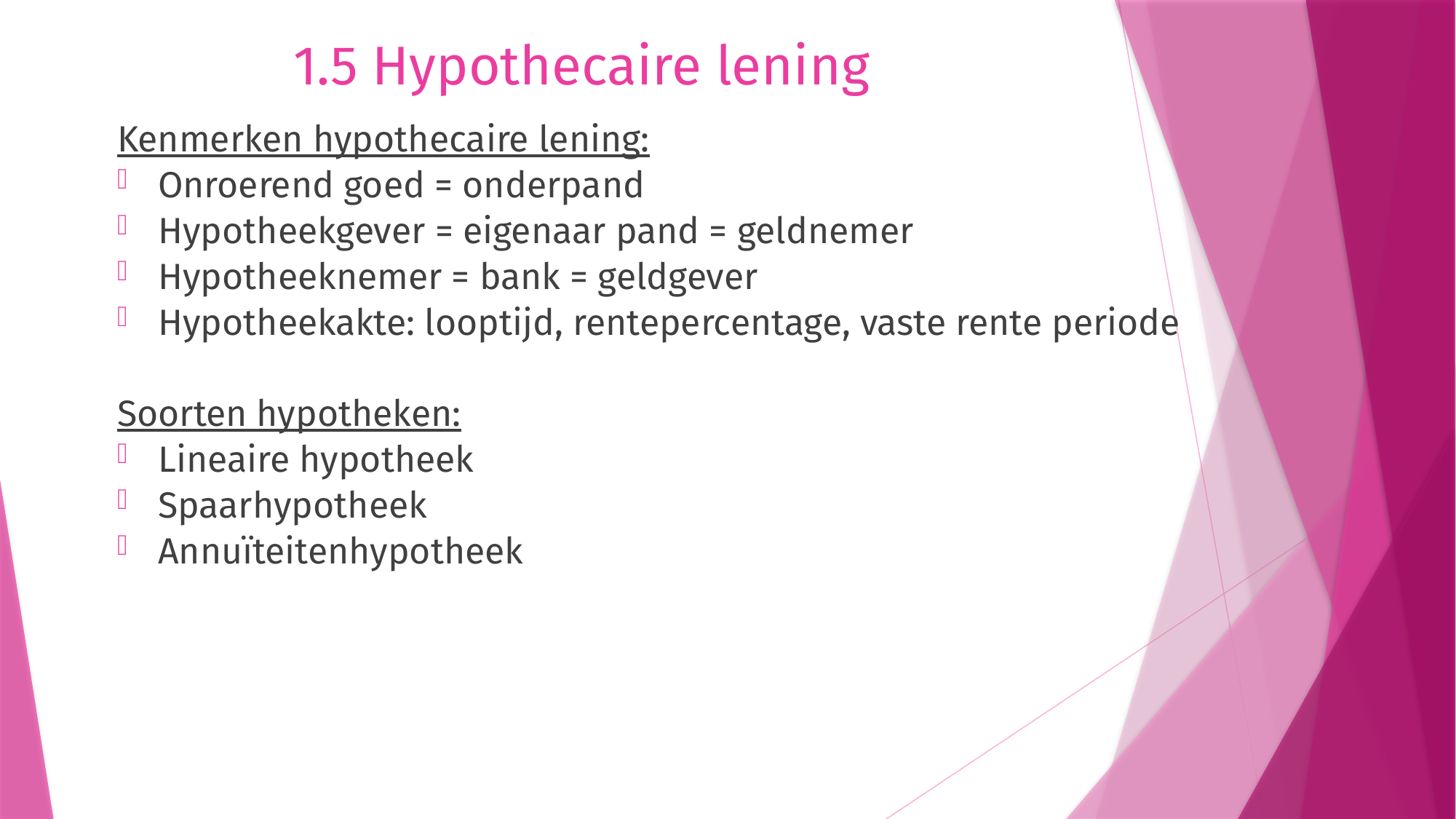

# 1.5 Hypothecaire lening
Kenmerken hypothecaire lening:
Onroerend goed = onderpand
Hypotheekgever = eigenaar pand = geldnemer
Hypotheeknemer = bank = geldgever
Hypotheekakte: looptijd, rentepercentage, vaste rente periode

Soorten hypotheken:
Lineaire hypotheek
Spaarhypotheek
Annuïteitenhypotheek